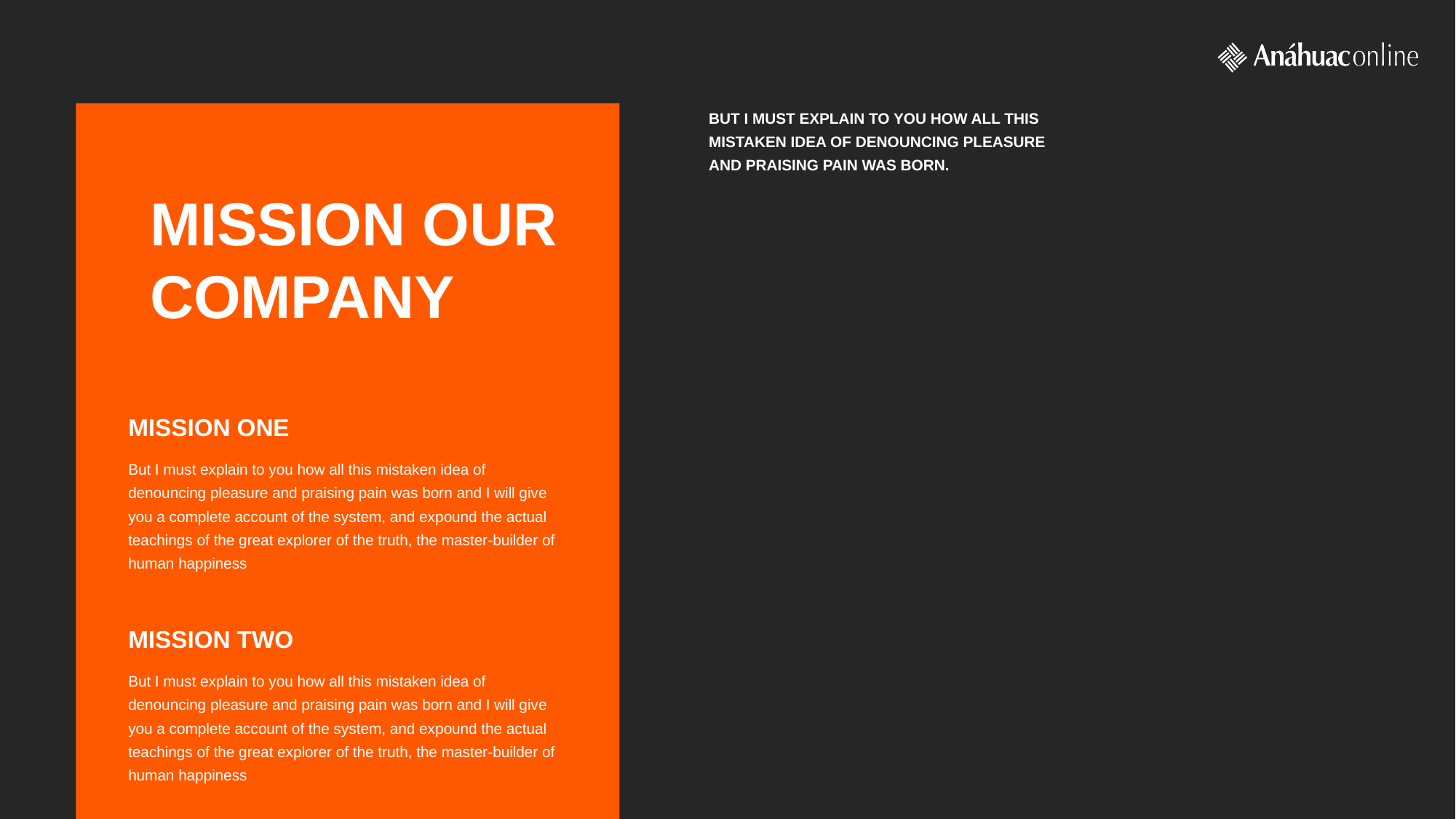

BUT I MUST EXPLAIN TO YOU HOW ALL THIS MISTAKEN IDEA OF DENOUNCING PLEASURE AND PRAISING PAIN WAS BORN.
MISSION OUR
COMPANY

MISSION ONE
But I must explain to you how all this mistaken idea of denouncing pleasure and praising pain was born and I will give you a complete account of the system, and expound the actual teachings of the great explorer of the truth, the master-builder of human happiness
MISSION TWO
But I must explain to you how all this mistaken idea of denouncing pleasure and praising pain was born and I will give you a complete account of the system, and expound the actual teachings of the great explorer of the truth, the master-builder of human happiness